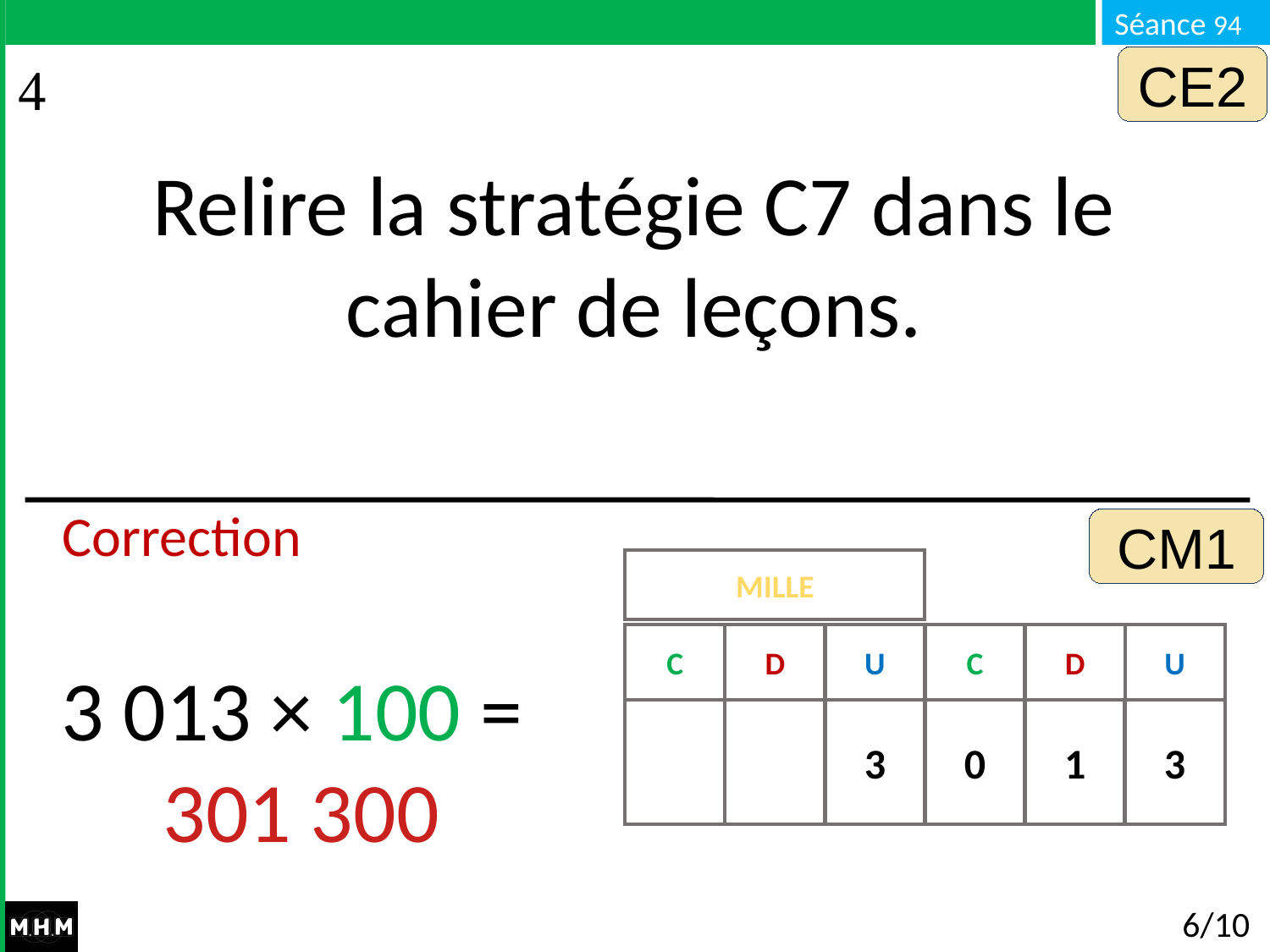

CE2
Relire la stratégie C7 dans le cahier de leçons.

Correction
CM1
MILLE
C
D
U
C
D
U
3 013 × 100 =
301 300

3
0
1
3
0
0
# 6/10